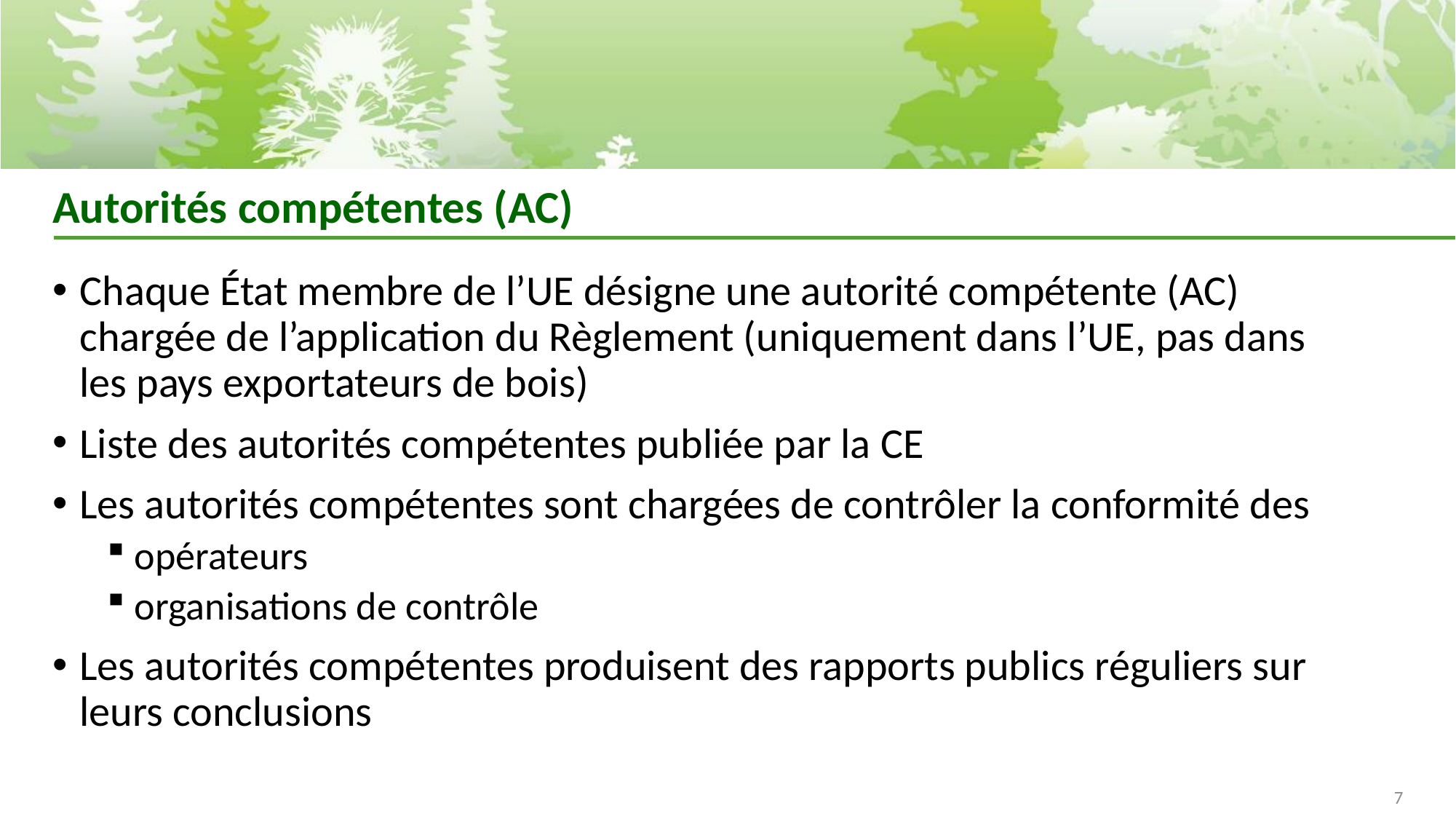

# Autorités compétentes (AC)
Chaque État membre de l’UE désigne une autorité compétente (AC) chargée de l’application du Règlement (uniquement dans l’UE, pas dans les pays exportateurs de bois)
Liste des autorités compétentes publiée par la CE
Les autorités compétentes sont chargées de contrôler la conformité des
opérateurs
organisations de contrôle
Les autorités compétentes produisent des rapports publics réguliers sur leurs conclusions
7